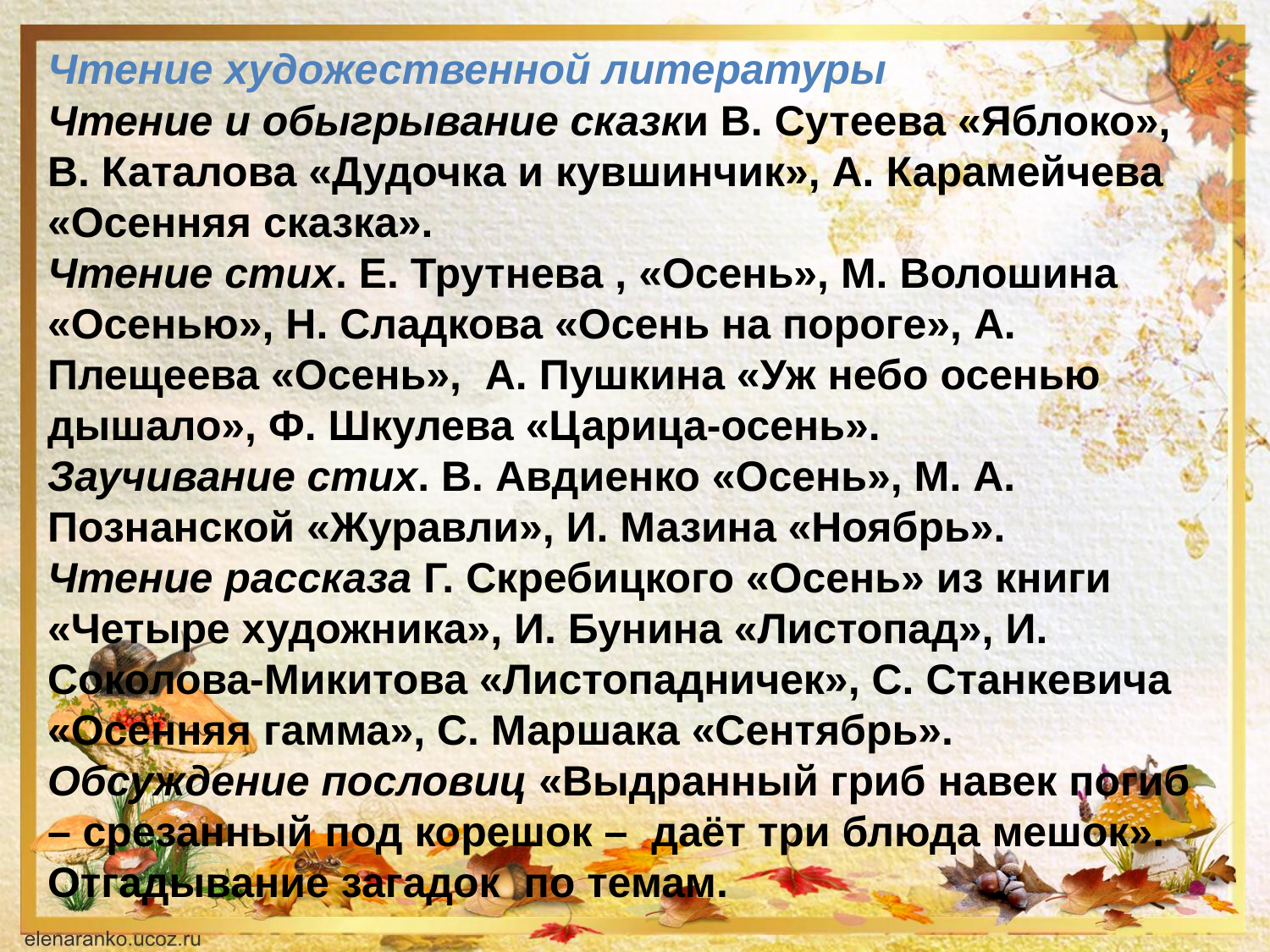

Чтение художественной литературы
Чтение и обыгрывание сказки В. Сутеева «Яблоко»,  В. Каталова «Дудочка и кувшинчик», А. Карамейчева «Осенняя сказка».
Чтение стих. Е. Трутнева , «Осень», М. Волошина «Осенью», Н. Сладкова «Осень на пороге», А. Плещеева «Осень»,  А. Пушкина «Уж небо осенью дышало», Ф. Шкулева «Царица-осень».
Заучивание стих. В. Авдиенко «Осень», М. А. Познанской «Журавли», И. Мазина «Ноябрь».
Чтение рассказа Г. Скребицкого «Осень» из книги «Четыре художника», И. Бунина «Листопад», И. Соколова-Микитова «Листопадничек», С. Станкевича «Осенняя гамма», С. Маршака «Сентябрь».
Обсуждение пословиц «Выдранный гриб навек погиб – срезанный под корешок –  даёт три блюда мешок».
Отгадывание загадок  по темам.